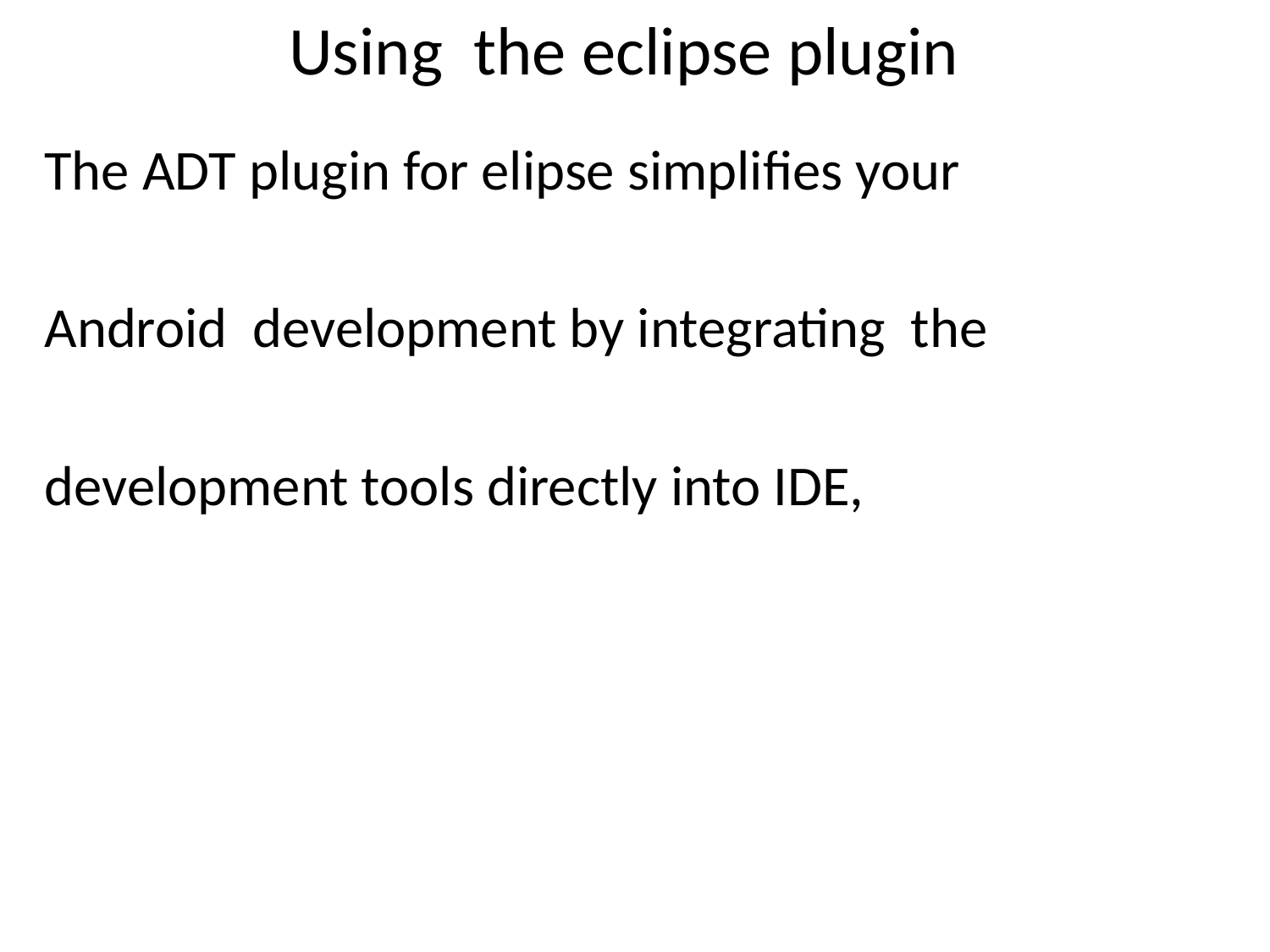

# Using  the eclipse plugin
The ADT plugin for elipse simplifies your

Android  development by integrating  the

development tools directly into IDE,